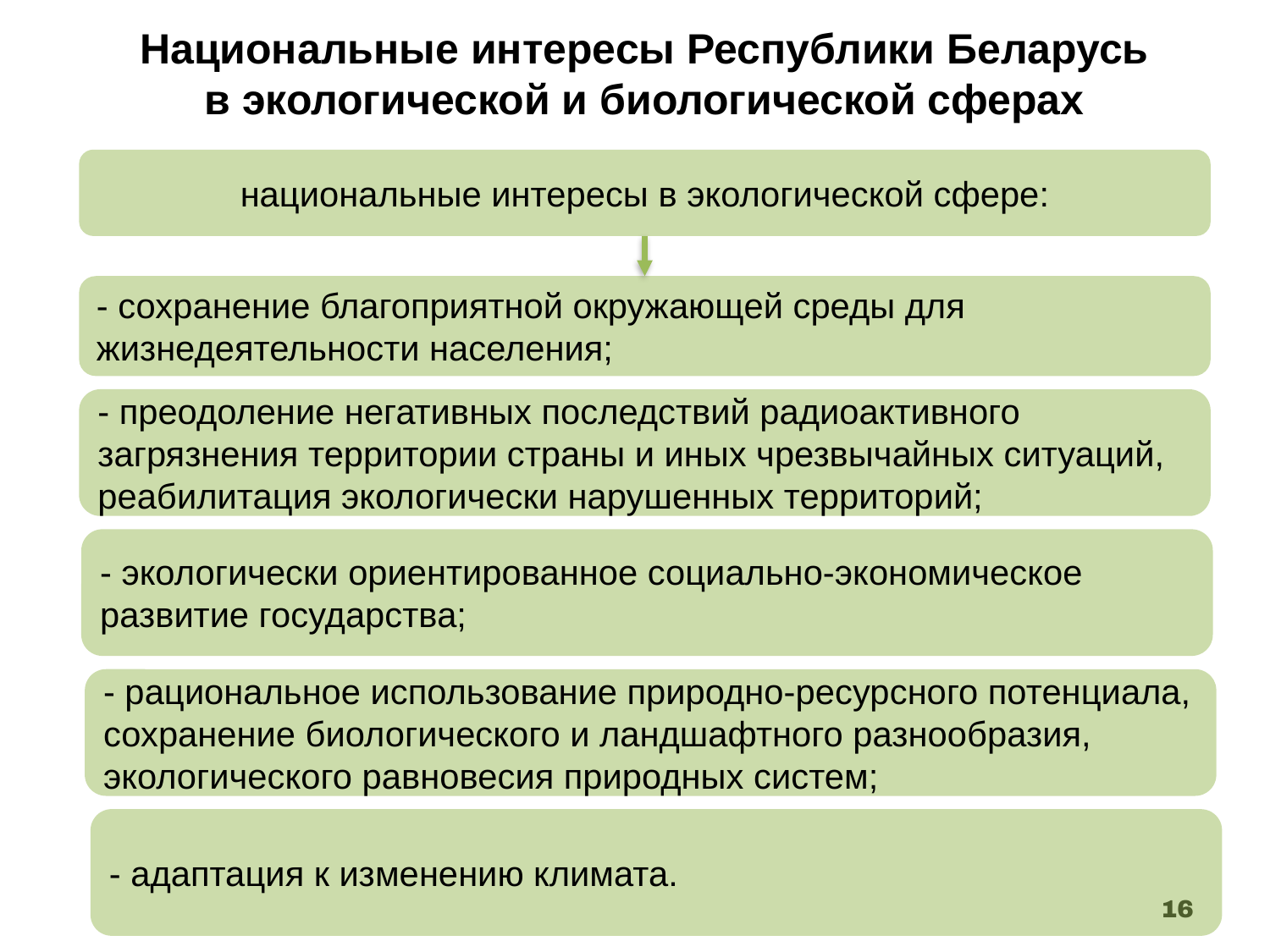

Национальные интересы Республики Беларусь
в экологической и биологической сферах
национальные интересы в экологической сфере:
- сохранение благоприятной окружающей среды для жизнедеятельности населения;
- преодоление негативных последствий радиоактивного загрязнения территории страны и иных чрезвычайных ситуаций, реабилитация экологически нарушенных территорий;
- экологически ориентированное социально-экономическое развитие государства;
- рациональное использование природно-ресурсного потенциала, сохранение биологического и ландшафтного разнообразия, экологического равновесия природных систем;
- адаптация к изменению климата.
16